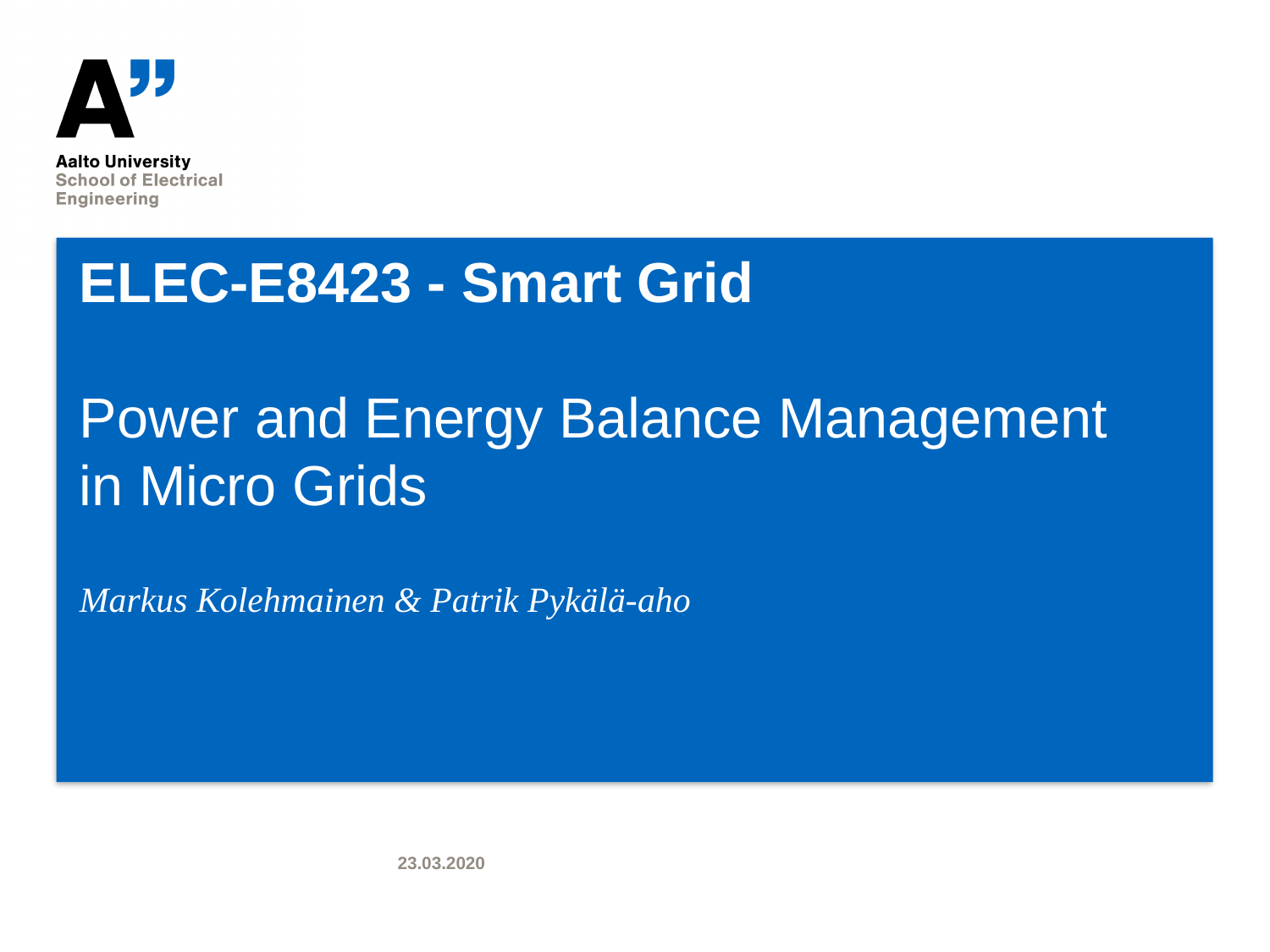

# ELEC-E8423 - Smart Grid Power and Energy Balance Management in Micro Grids
Markus Kolehmainen & Patrik Pykälä-aho

23.03.2020